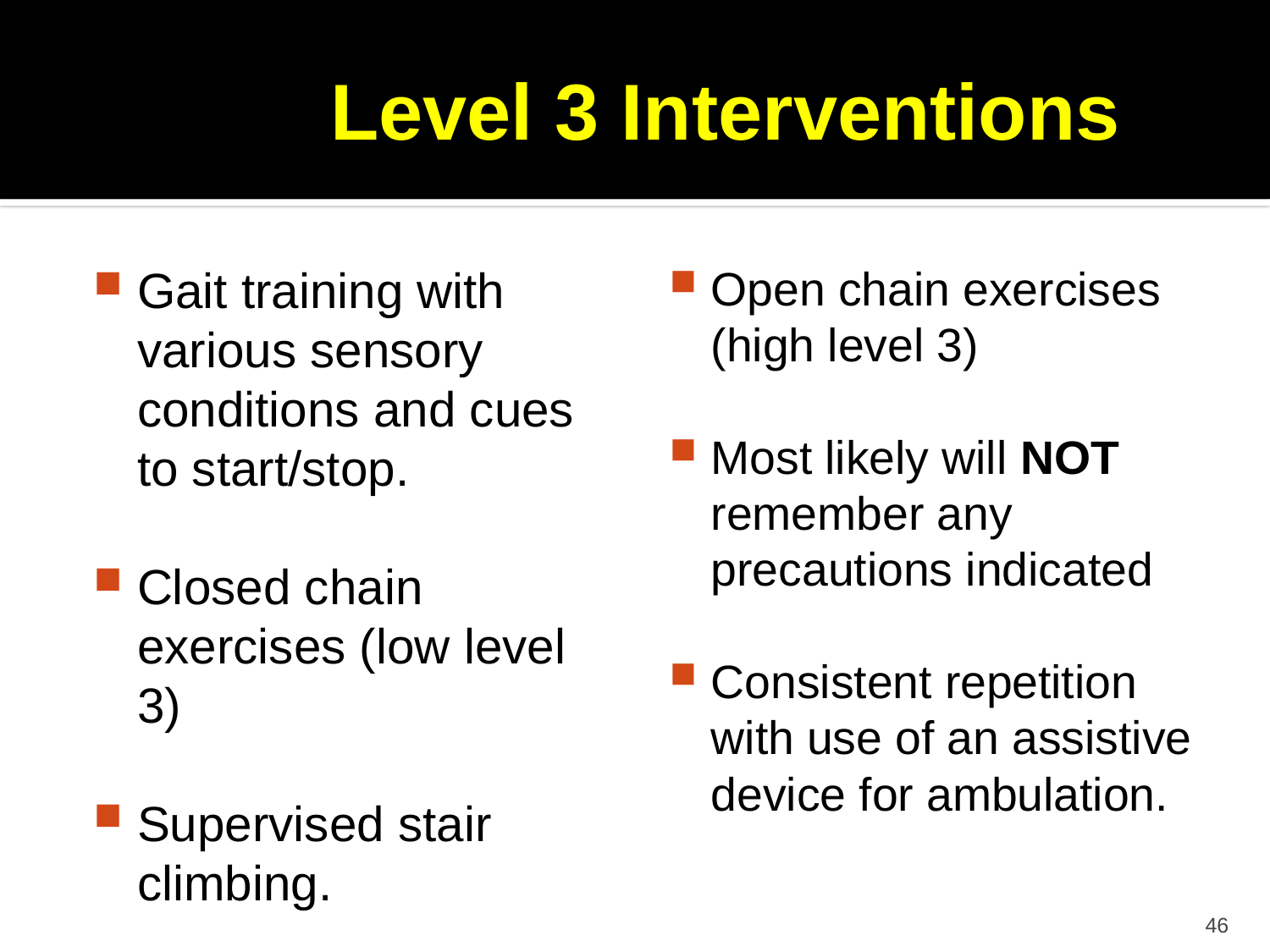

# Level 3 Interventions
Gait training with various sensory conditions and cues to start/stop.

Closed chain exercises (low level 3)

Supervised stair climbing.
Open chain exercises (high level 3)

Most likely will NOT remember any precautions indicated

Consistent repetition with use of an assistive device for ambulation.
46